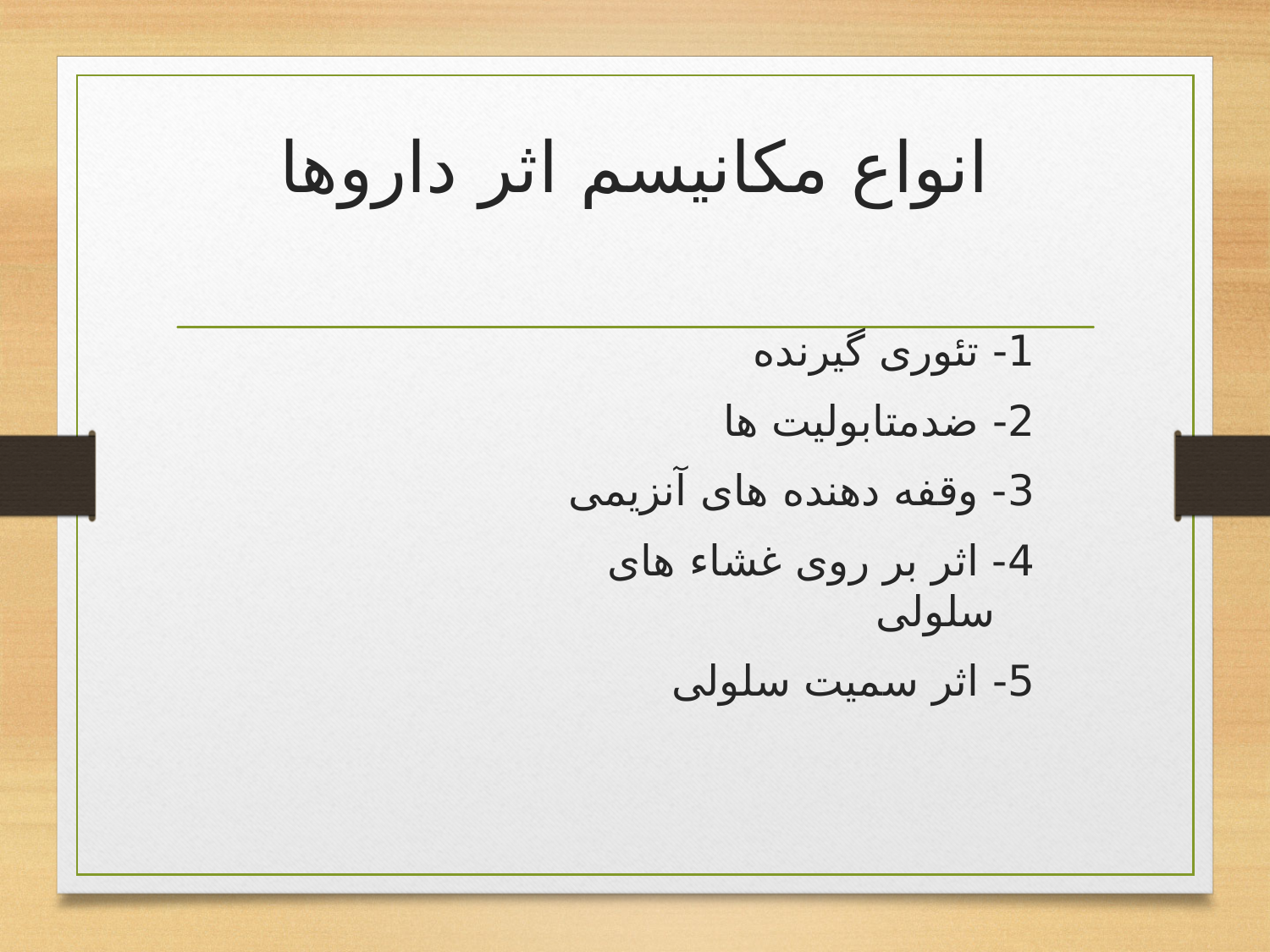

# انواع مکانیسم اثر داروها
1- تئوری گیرنده
2- ضدمتابولیت ها
3- وقفه دهنده های آنزیمی
4- اثر بر روی غشاء های سلولی
5- اثر سمیت سلولی